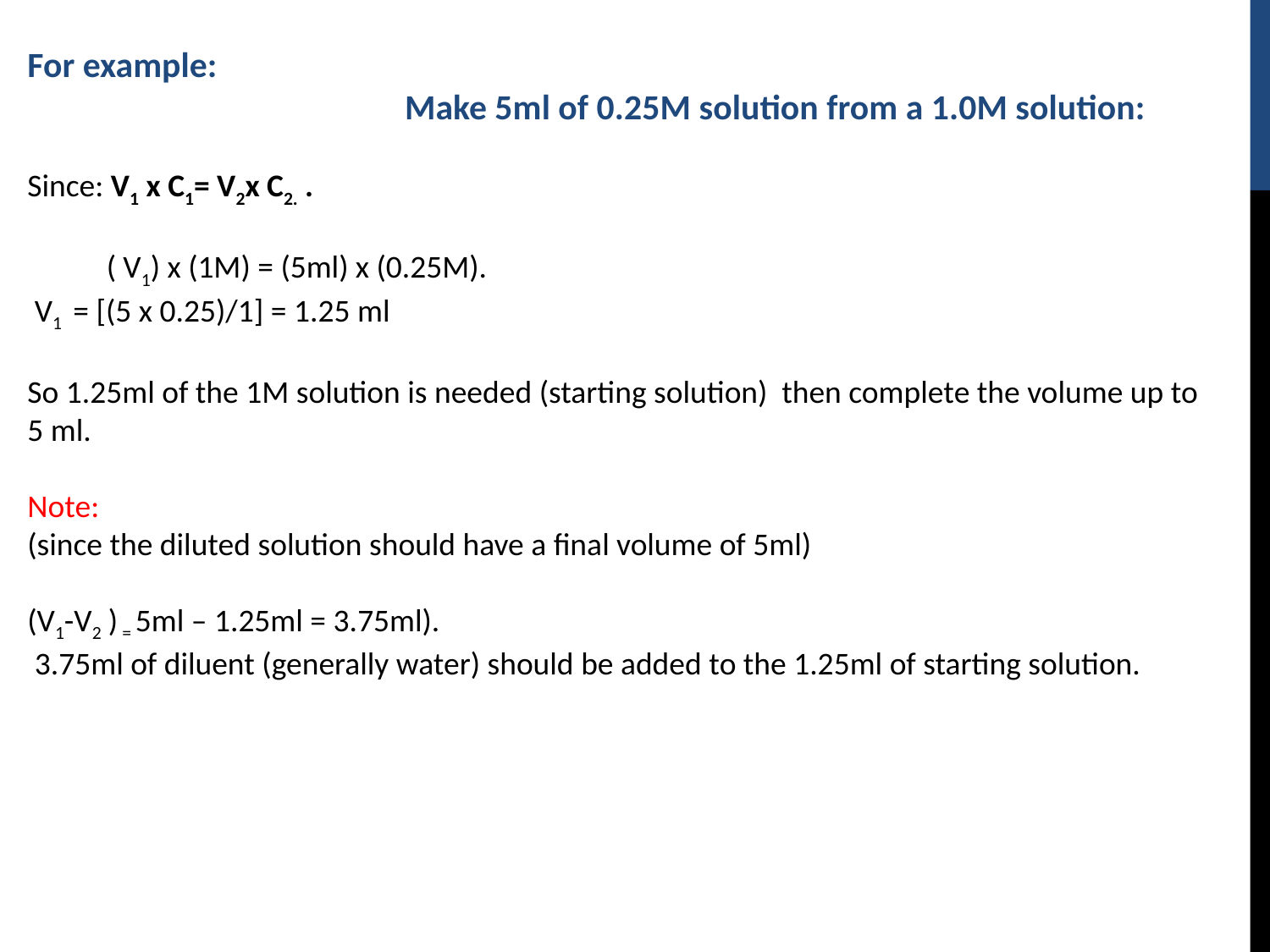

For example:                                                                                                                                                                          Make 5ml of 0.25M solution from a 1.0M solution:

Since: V1 x C1= V2x C2. .

           ( V1) x (1M) = (5ml) x (0.25M).
 V1  = [(5 x 0.25)/1] = 1.25 ml

So 1.25ml of the 1M solution is needed (starting solution)  then complete the volume up to 5 ml.

Note:
(since the diluted solution should have a final volume of 5ml)

(V1-V2 ) = 5ml – 1.25ml = 3.75ml).
 3.75ml of diluent (generally water) should be added to the 1.25ml of starting solution.